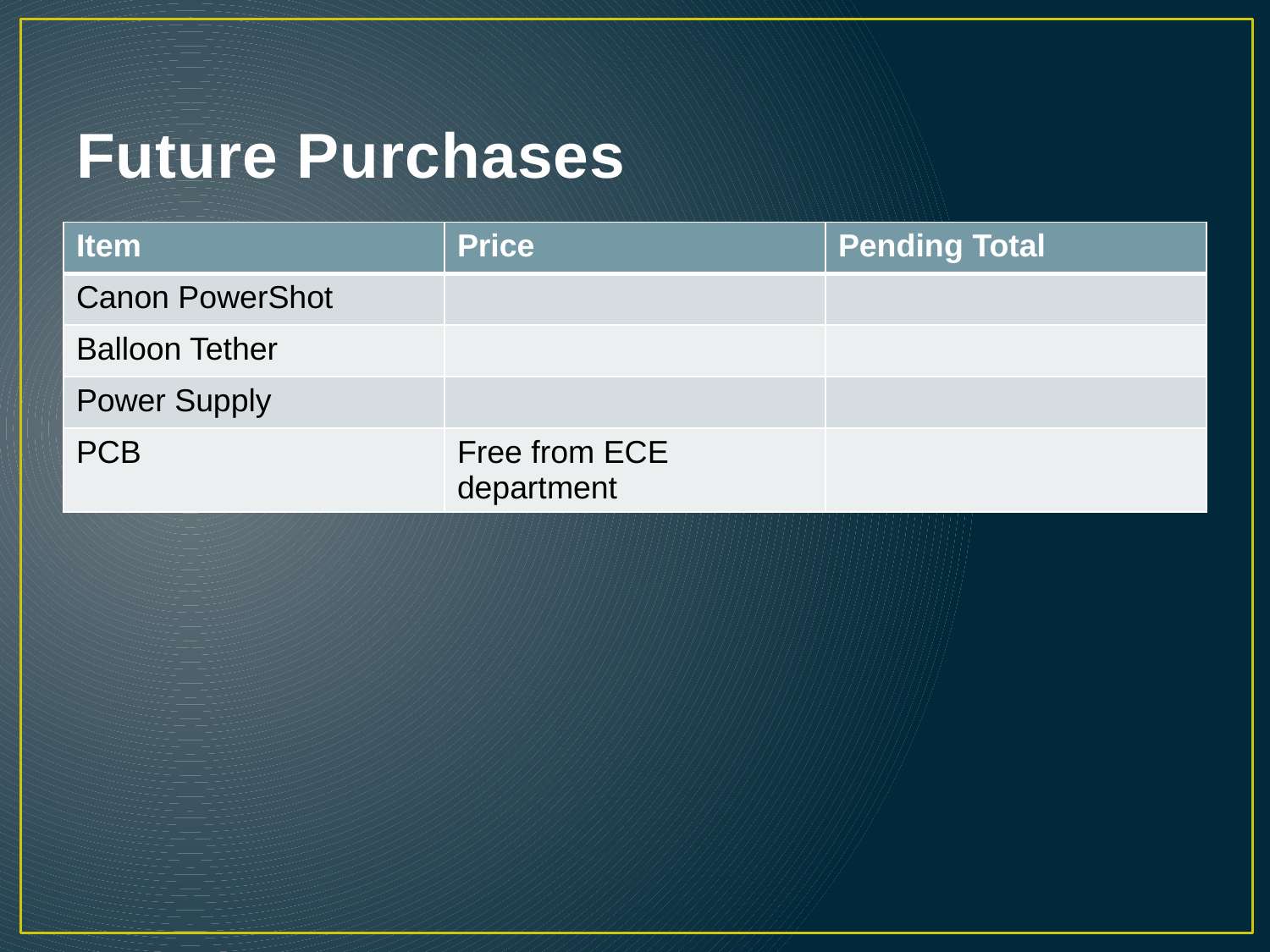

# Future Purchases
| Item | Price | Pending Total |
| --- | --- | --- |
| Canon PowerShot |  |  |
| Balloon Tether |  |  |
| Power Supply |  |  |
| PCB | Free from ECE department |  |